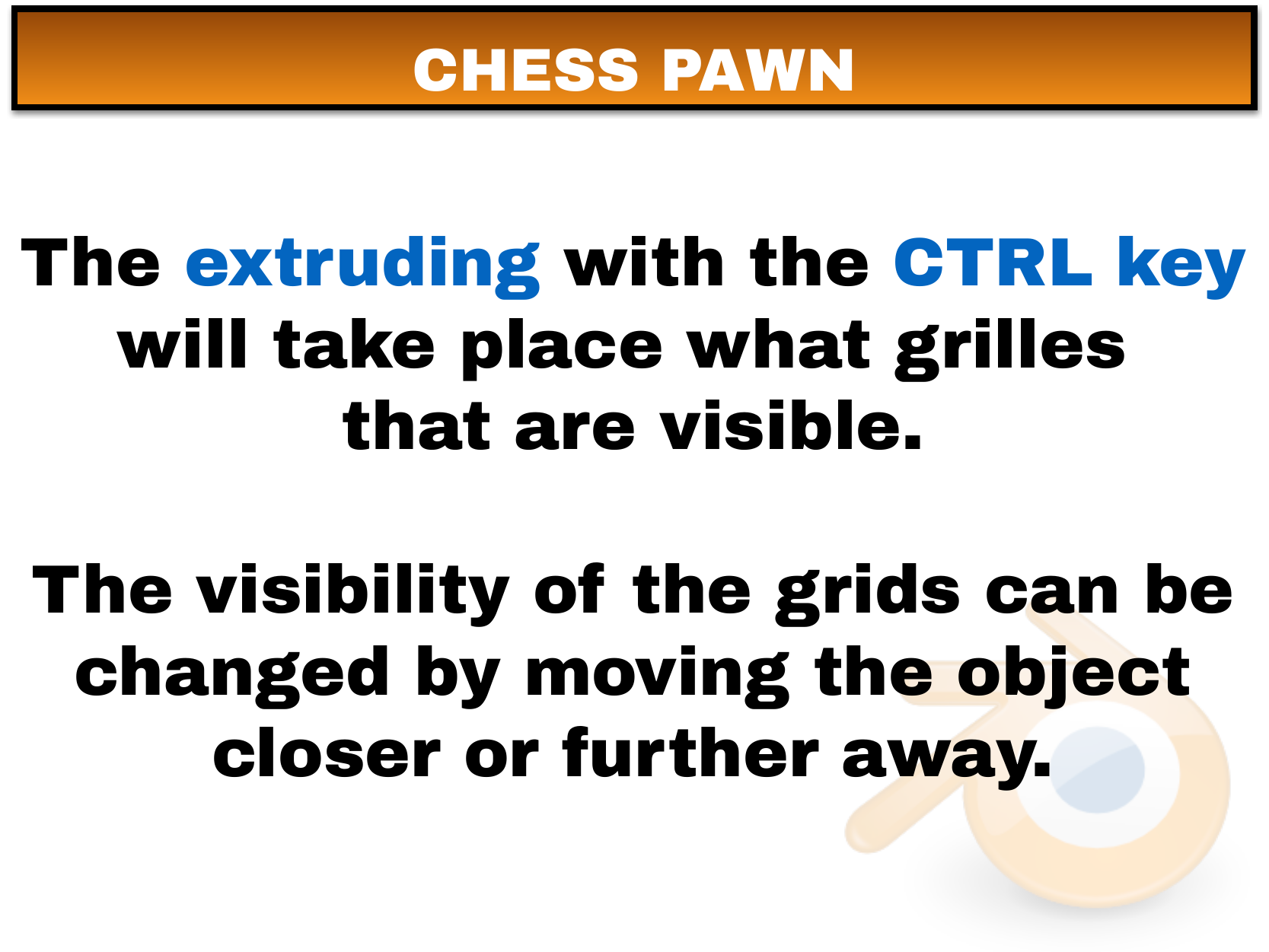

The extruding with the CTRL key will take place what grilles
that are visible.

The visibility of the grids can be changed by moving the object closer or further away.